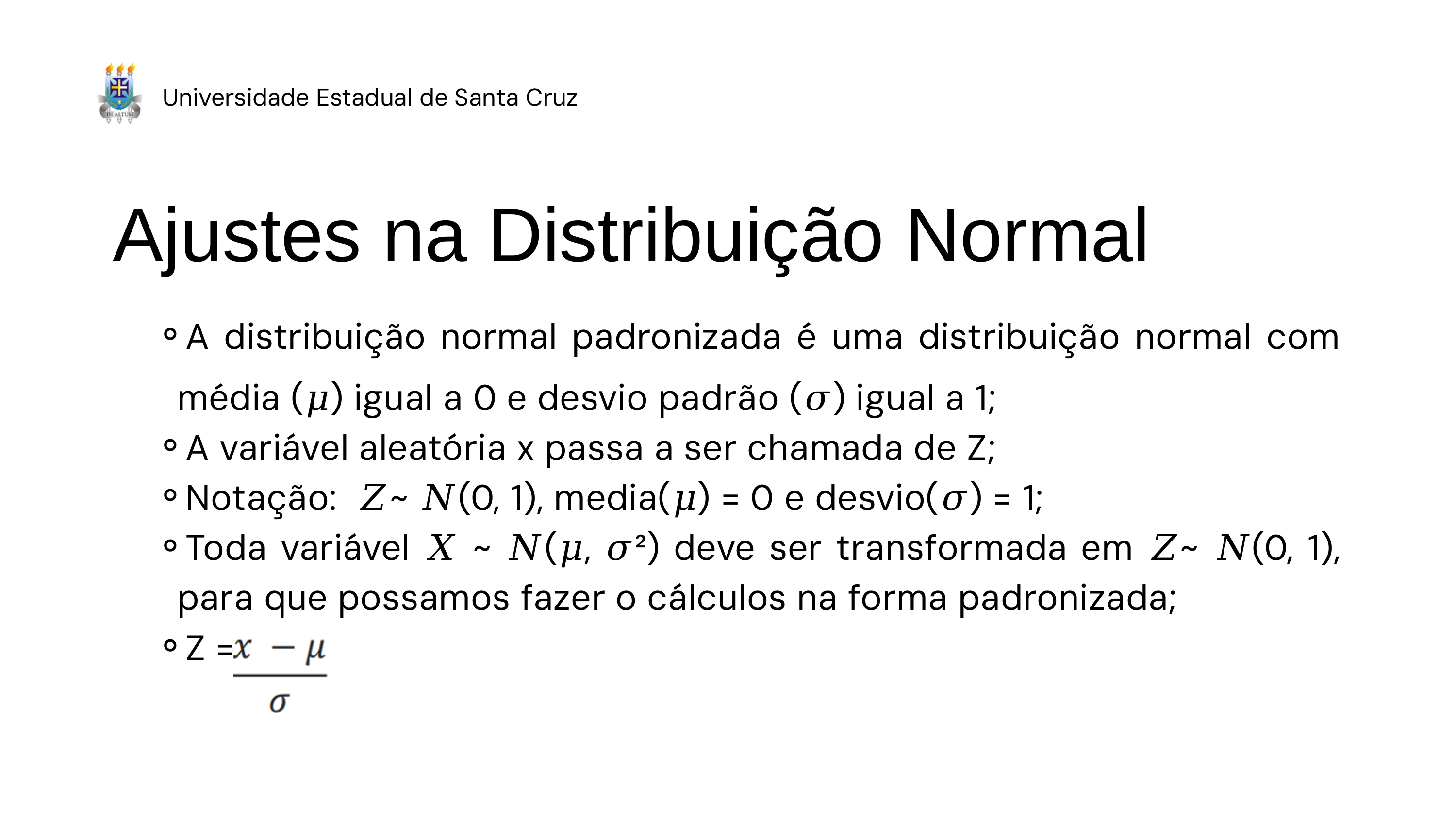

Universidade Estadual de Santa Cruz
Ajustes na Distribuição Normal
A distribuição normal padronizada é uma distribuição normal com média (𝜇) igual a 0 e desvio padrão (𝜎) igual a 1;
A variável aleatória x passa a ser chamada de Z;
Notação:  𝑍~ 𝑁(0, 1), media(𝜇) = 0 e desvio(𝜎) = 1;
Toda variável 𝑋 ~ 𝑁(𝜇, 𝜎²) deve ser transformada em 𝑍~ 𝑁(0, 1), para que possamos fazer o cálculos na forma padronizada;
Z =